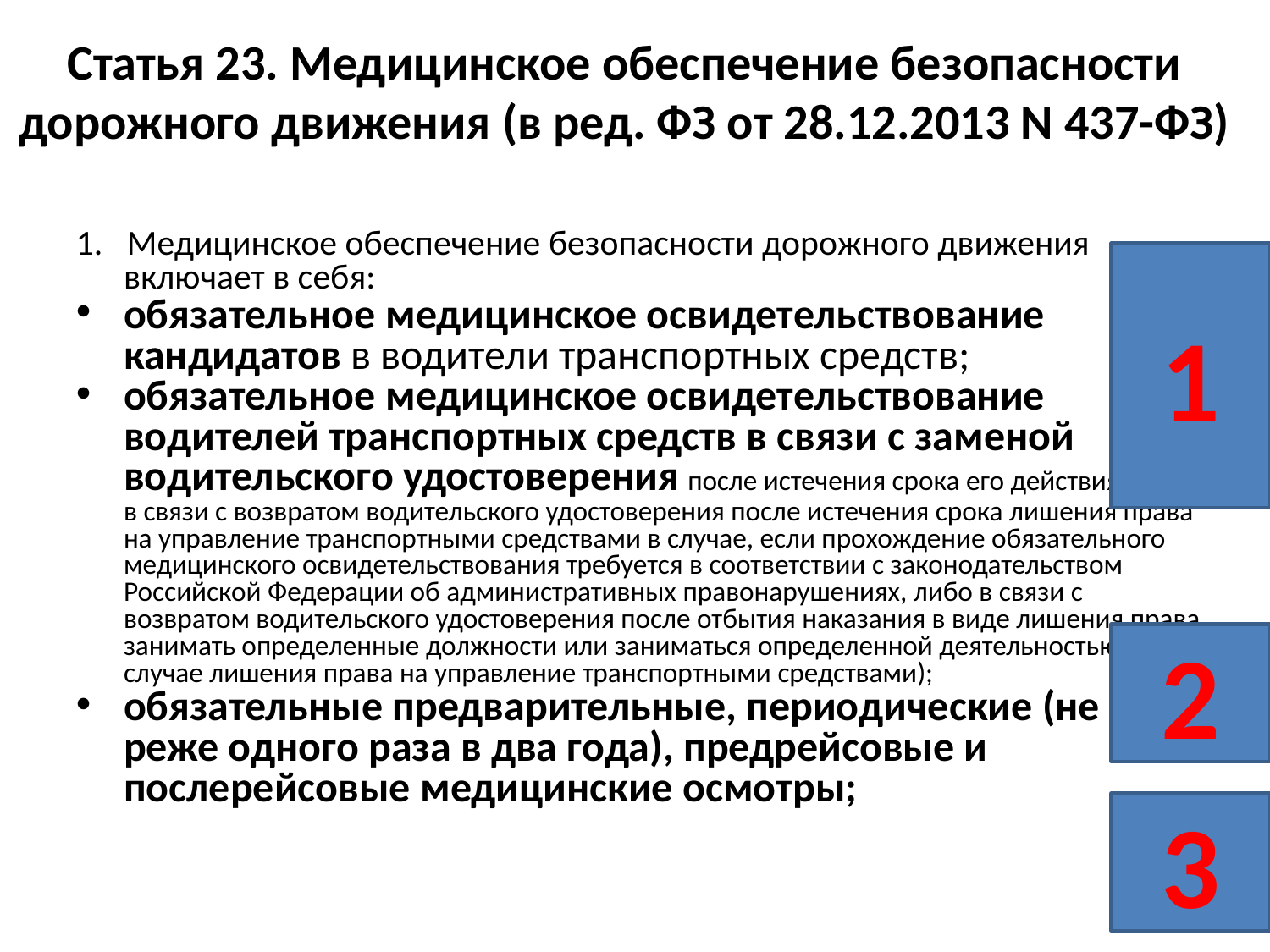

Статья 23. Медицинское обеспечение безопасности дорожного движения (в ред. ФЗ от 28.12.2013 N 437-ФЗ)
1.   Медицинское обеспечение безопасности дорожного движения включает в себя:
обязательное медицинское освидетельствование кандидатов в водители транспортных средств;
обязательное медицинское освидетельствование водителей транспортных средств в связи с заменой водительского удостоверения после истечения срока его действия, либо в связи с возвратом водительского удостоверения после истечения срока лишения права на управление транспортными средствами в случае, если прохождение обязательного медицинского освидетельствования требуется в соответствии с законодательством Российской Федерации об административных правонарушениях, либо в связи с возвратом водительского удостоверения после отбытия наказания в виде лишения права занимать определенные должности или заниматься определенной деятельностью (в случае лишения права на управление транспортными средствами);
обязательные предварительные, периодические (не реже одного раза в два года), предрейсовые и послерейсовые медицинские осмотры;
1
2
3